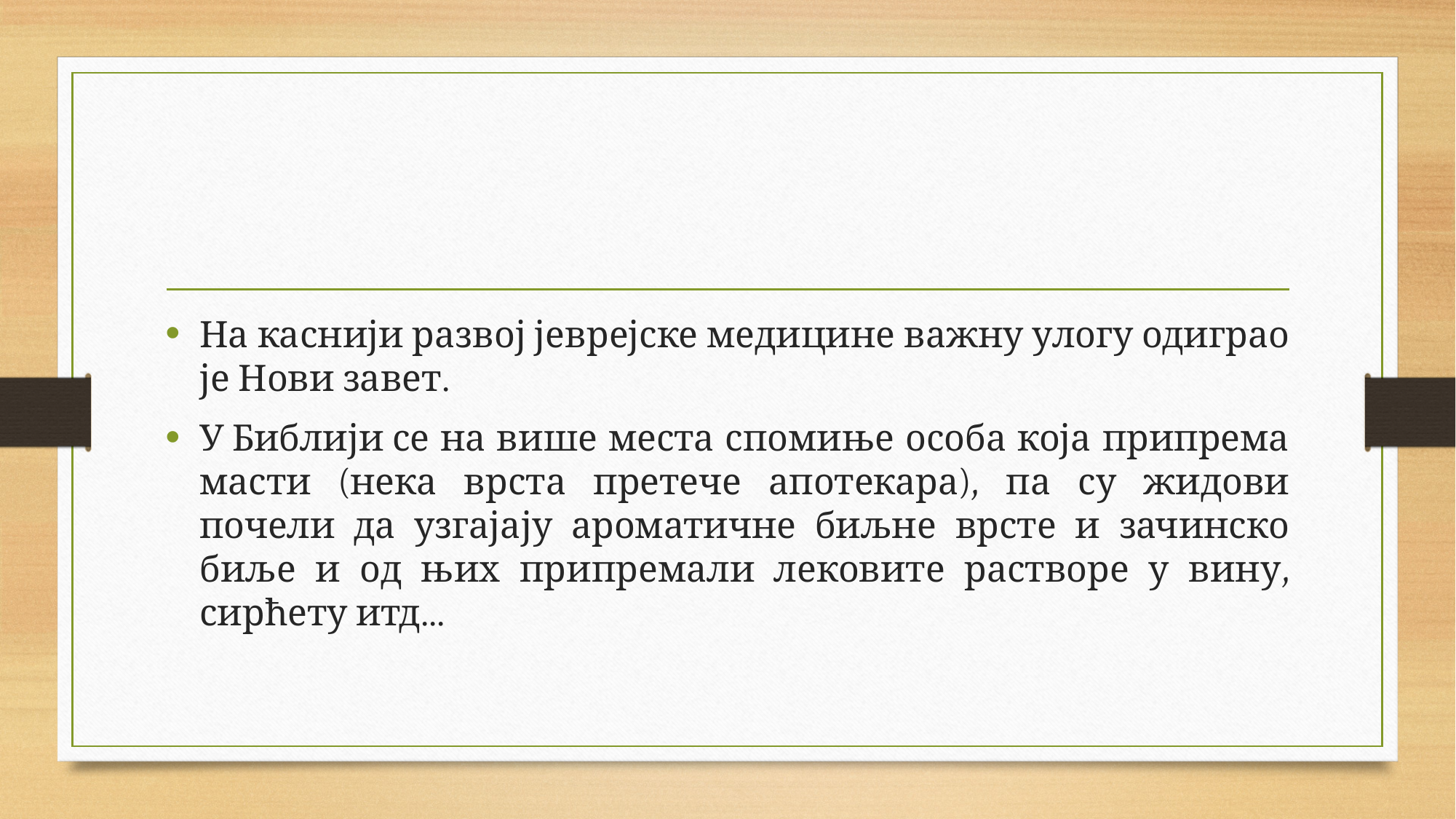

На каснији развој јеврејске медицине важну улогу одиграо је Нови завет.
У Библији се на више места спомиње особа која припрема масти (нека врста претече апотекара), па су жидови почели да узгајају ароматичне биљне врсте и зачинско биље и од њих припремали лековите растворе у вину, сирћету итд...